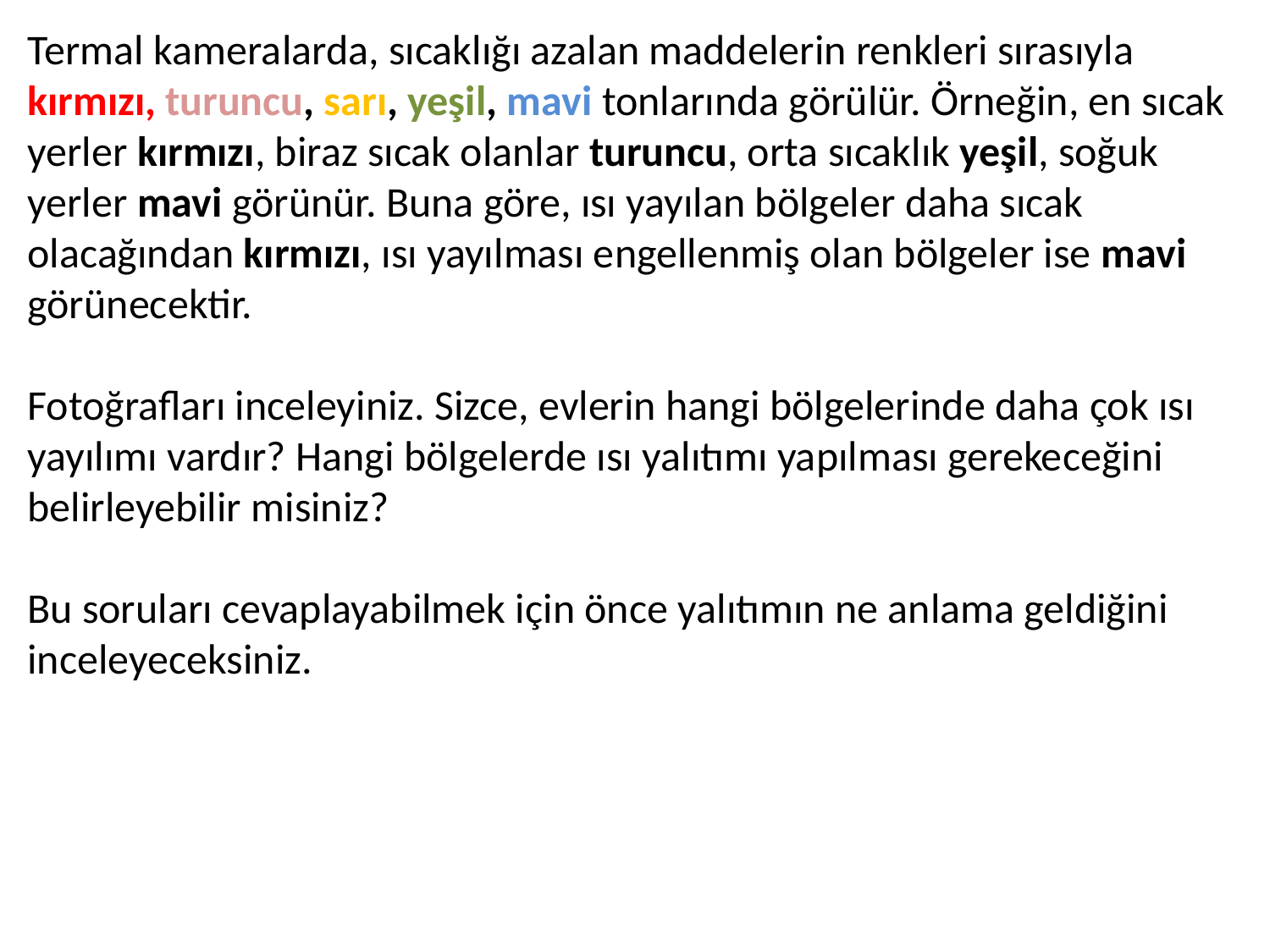

Termal kameralarda, sıcaklığı azalan maddelerin renkleri sırasıyla kırmızı, turuncu, sarı, yeşil, mavi tonlarında görülür. Örneğin, en sıcak yerler kırmızı, biraz sıcak olanlar turuncu, orta sıcaklık yeşil, soğuk yerler mavi görünür. Buna göre, ısı yayılan bölgeler daha sıcak olacağından kırmızı, ısı yayılması engellenmiş olan bölgeler ise mavi görünecektir.

Fotoğrafları inceleyiniz. Sizce, evlerin hangi bölgelerinde daha çok ısı yayılımı vardır? Hangi bölgelerde ısı yalıtımı yapılması gerekeceğini belirleyebilir misiniz?

Bu soruları cevaplayabilmek için önce yalıtımın ne anlama geldiğini inceleyeceksiniz.